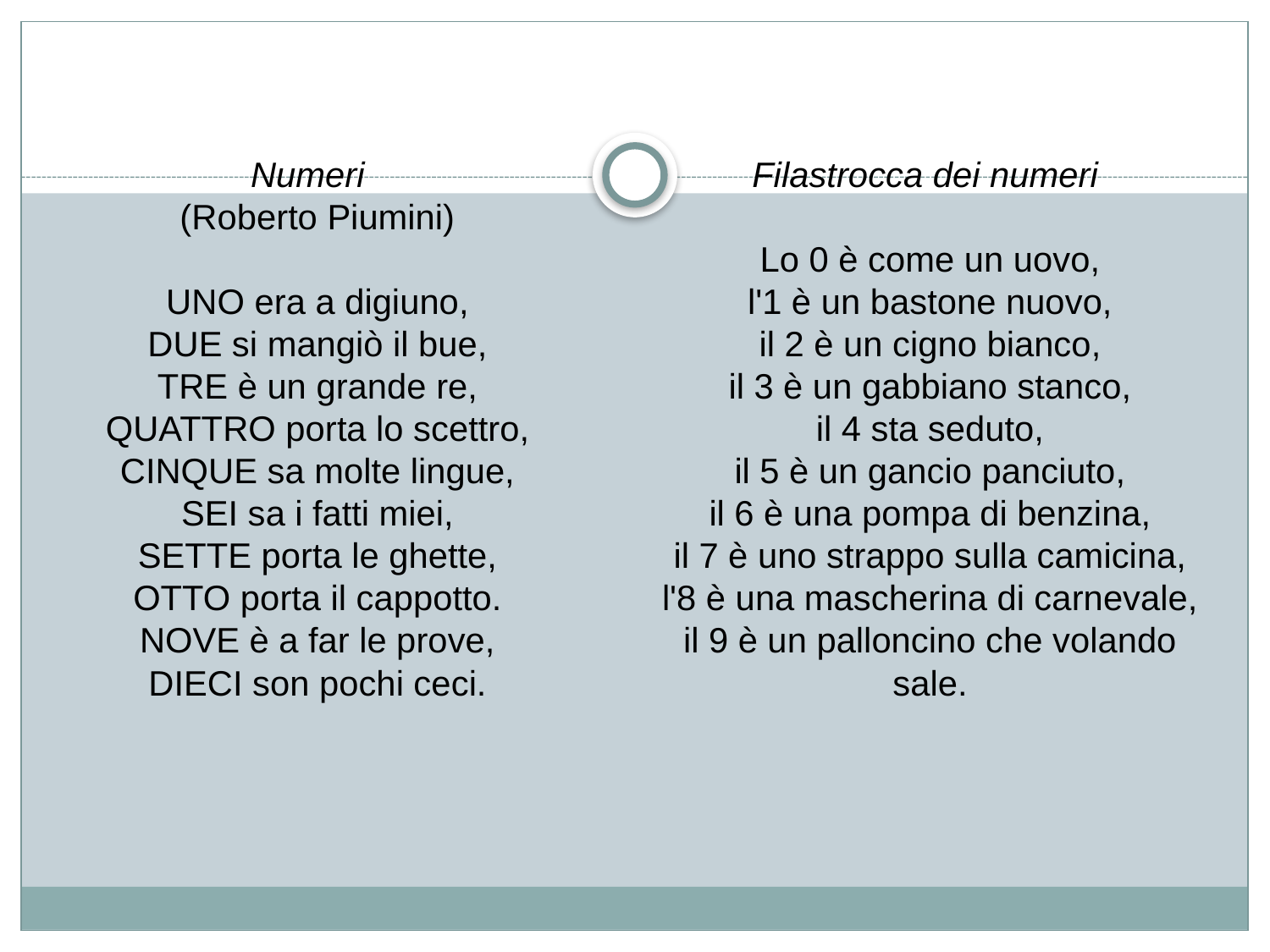

Numeri
(Roberto Piumini)

UNO era a digiuno,
DUE si mangiò il bue,
TRE è un grande re,
QUATTRO porta lo scettro,
CINQUE sa molte lingue,
SEI sa i fatti miei,
SETTE porta le ghette,
OTTO porta il cappotto.
NOVE è a far le prove,
DIECI son pochi ceci.
Filastrocca dei numeri

Lo 0 è come un uovo,
l'1 è un bastone nuovo,
il 2 è un cigno bianco,
il 3 è un gabbiano stanco,
il 4 sta seduto,
il 5 è un gancio panciuto,
il 6 è una pompa di benzina,
il 7 è uno strappo sulla camicina,
l'8 è una mascherina di carnevale,
il 9 è un palloncino che volando sale.